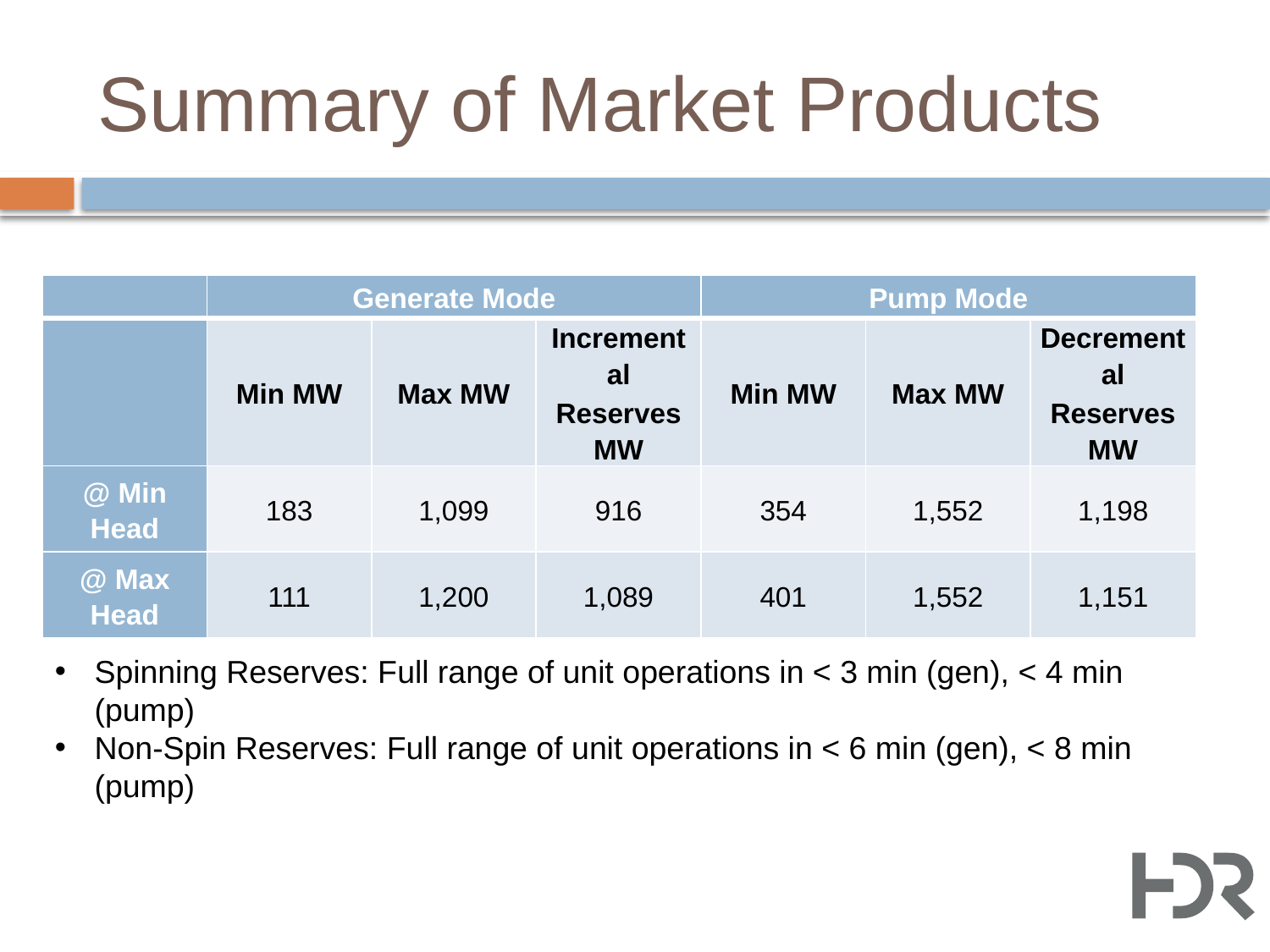

# Summary of Market Products
|  | Generate Mode |  |  | Pump Mode |  |  |
| --- | --- | --- | --- | --- | --- | --- |
|  | Min MW | Max MW | Incremental Reserves MW | Min MW | Max MW | Decremental Reserves MW |
| @ Min Head | 183 | 1,099 | 916 | 354 | 1,552 | 1,198 |
| @ Max Head | 111 | 1,200 | 1,089 | 401 | 1,552 | 1,151 |
Spinning Reserves: Full range of unit operations in < 3 min (gen), < 4 min (pump)
Non-Spin Reserves: Full range of unit operations in < 6 min (gen), < 8 min (pump)